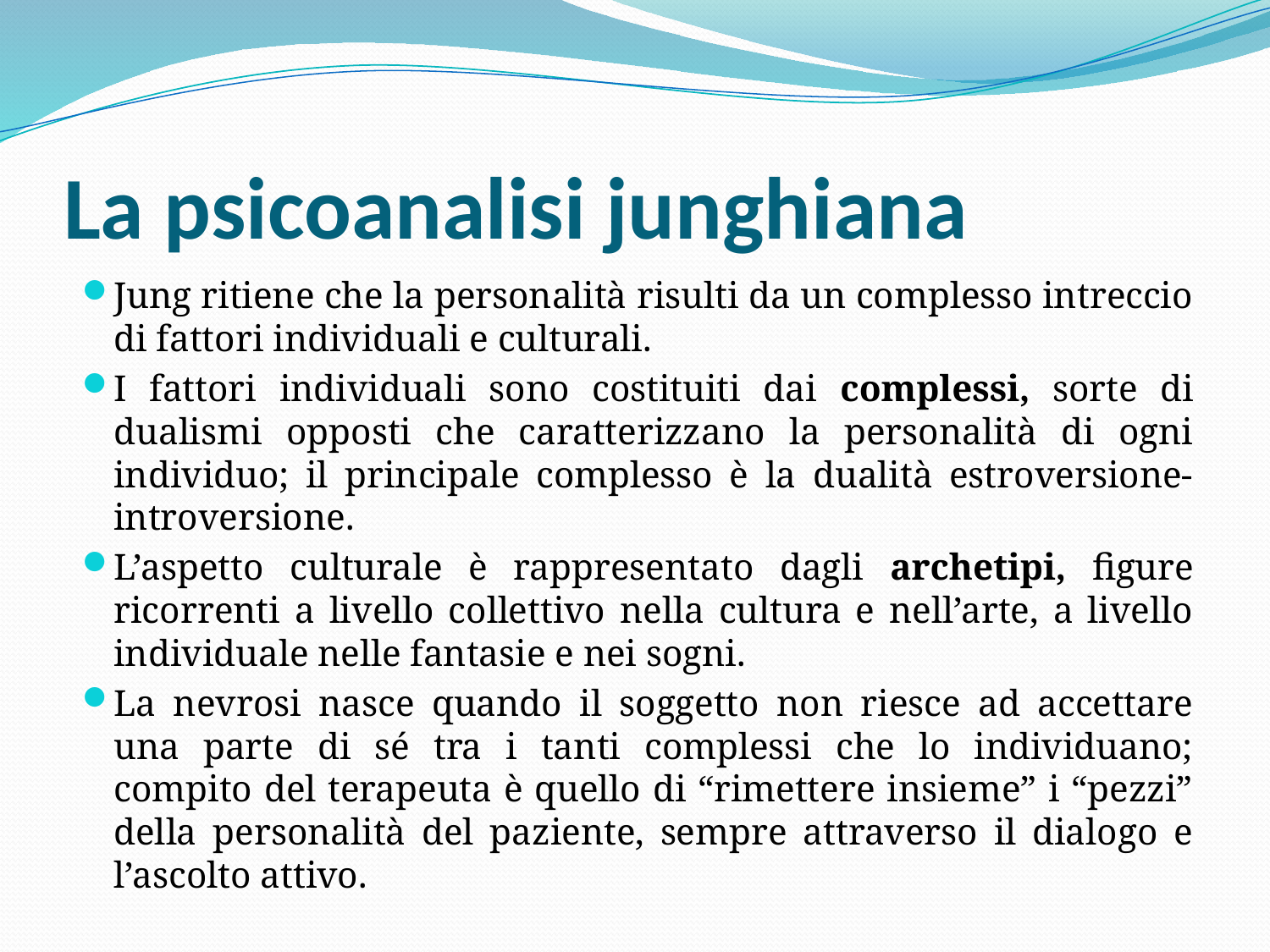

# La psicoanalisi junghiana
Jung ritiene che la personalità risulti da un complesso intreccio di fattori individuali e culturali.
I fattori individuali sono costituiti dai complessi, sorte di dualismi opposti che caratterizzano la personalità di ogni individuo; il principale complesso è la dualità estroversione-introversione.
L’aspetto culturale è rappresentato dagli archetipi, figure ricorrenti a livello collettivo nella cultura e nell’arte, a livello individuale nelle fantasie e nei sogni.
La nevrosi nasce quando il soggetto non riesce ad accettare una parte di sé tra i tanti complessi che lo individuano; compito del terapeuta è quello di “rimettere insieme” i “pezzi” della personalità del paziente, sempre attraverso il dialogo e l’ascolto attivo.